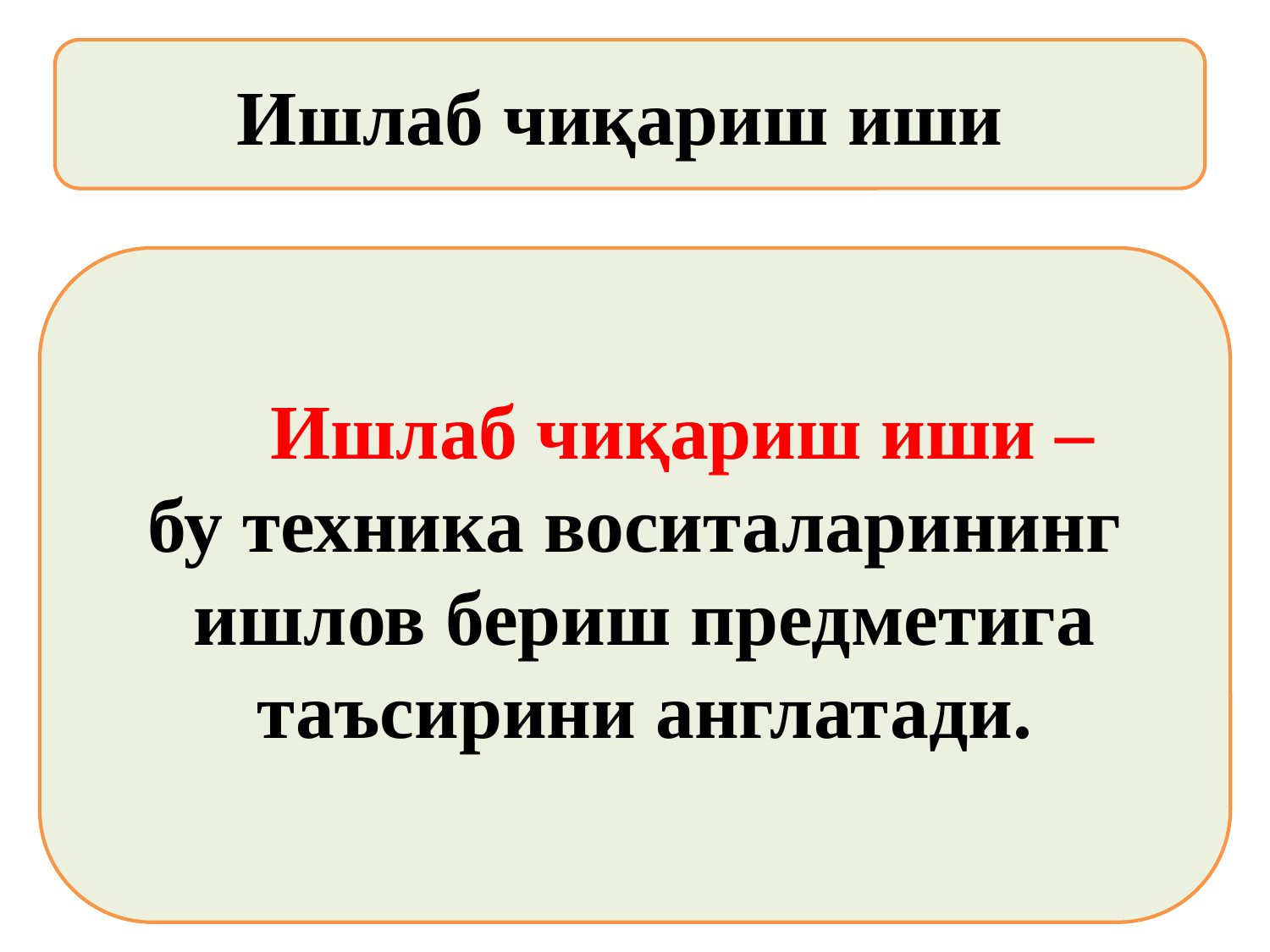

Ишлаб чиқариш иши

         Ишлаб чиқариш иши –
бу техника воситаларининг
ишлов бериш предметига таъсирини англатади.